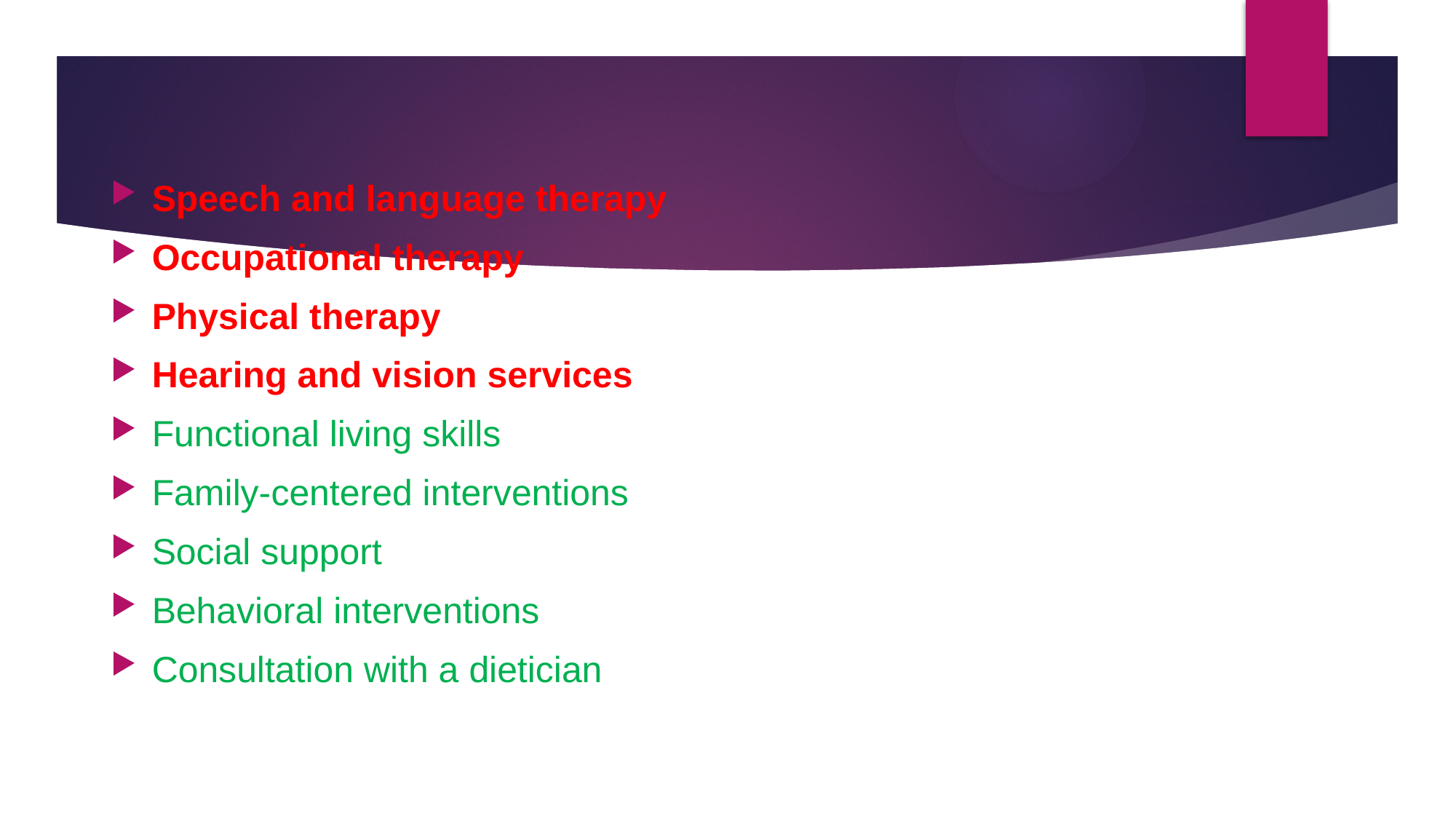

#
Speech and language therapy
Occupational therapy
Physical therapy
Hearing and vision services
Functional living skills
Family-centered interventions
Social support
Behavioral interventions
Consultation with a dietician